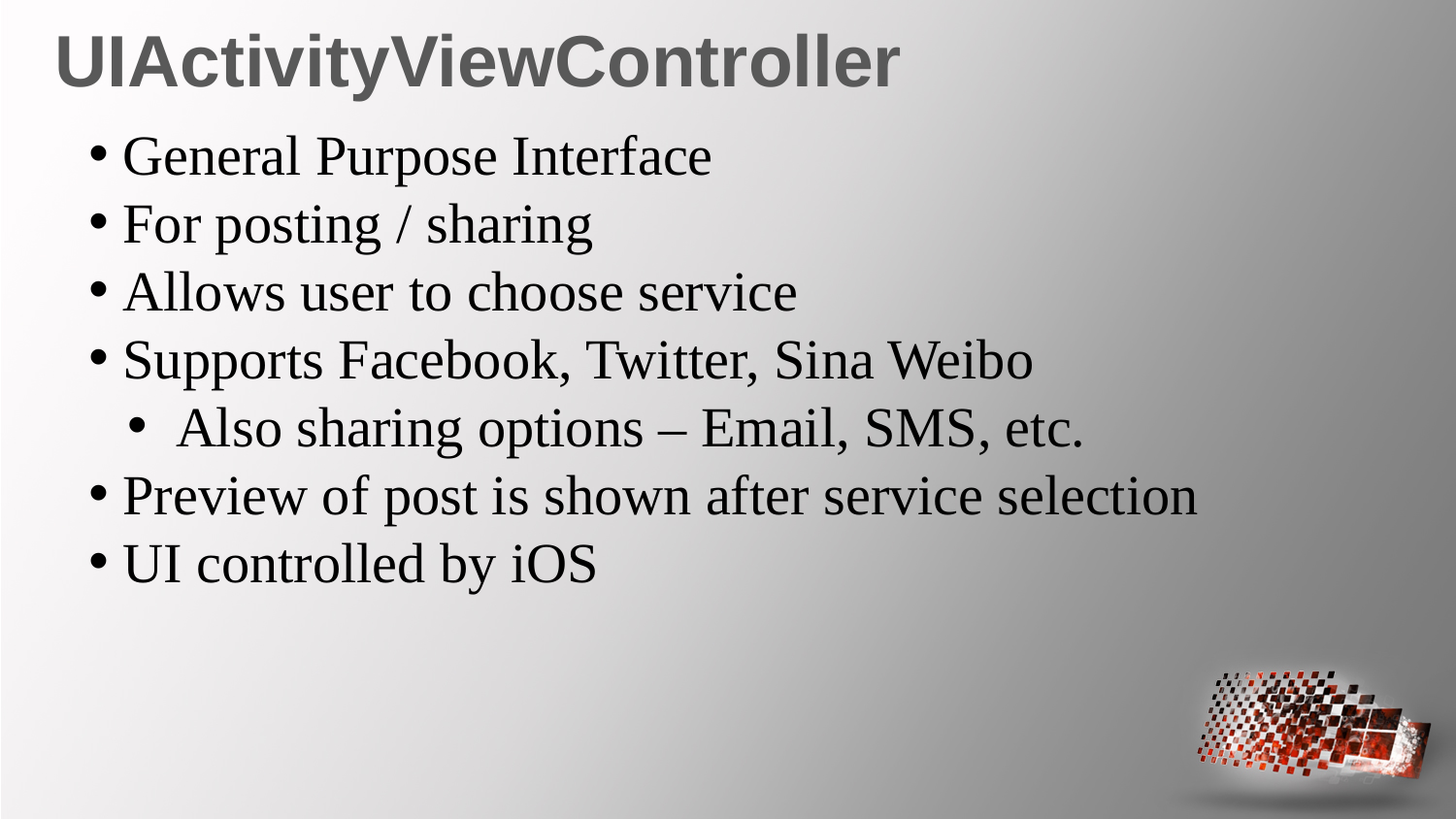

UIActivityViewController
 General Purpose Interface
 For posting / sharing
 Allows user to choose service
 Supports Facebook, Twitter, Sina Weibo
 Also sharing options – Email, SMS, etc.
 Preview of post is shown after service selection
 UI controlled by iOS